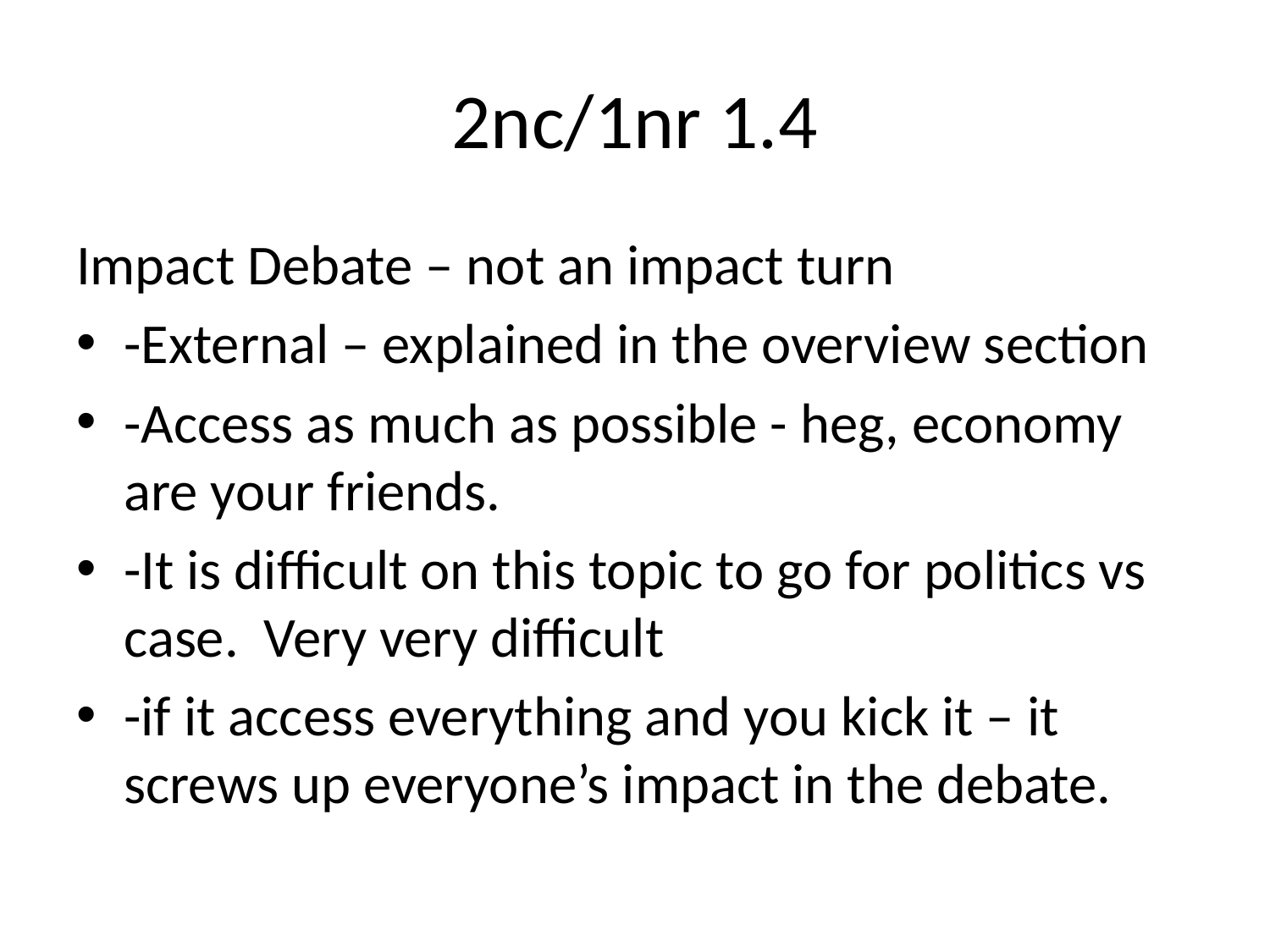

# 2nc/1nr 1.4
Impact Debate – not an impact turn
-External – explained in the overview section
-Access as much as possible - heg, economy are your friends.
-It is difficult on this topic to go for politics vs case.  Very very difficult
-if it access everything and you kick it – it screws up everyone’s impact in the debate.